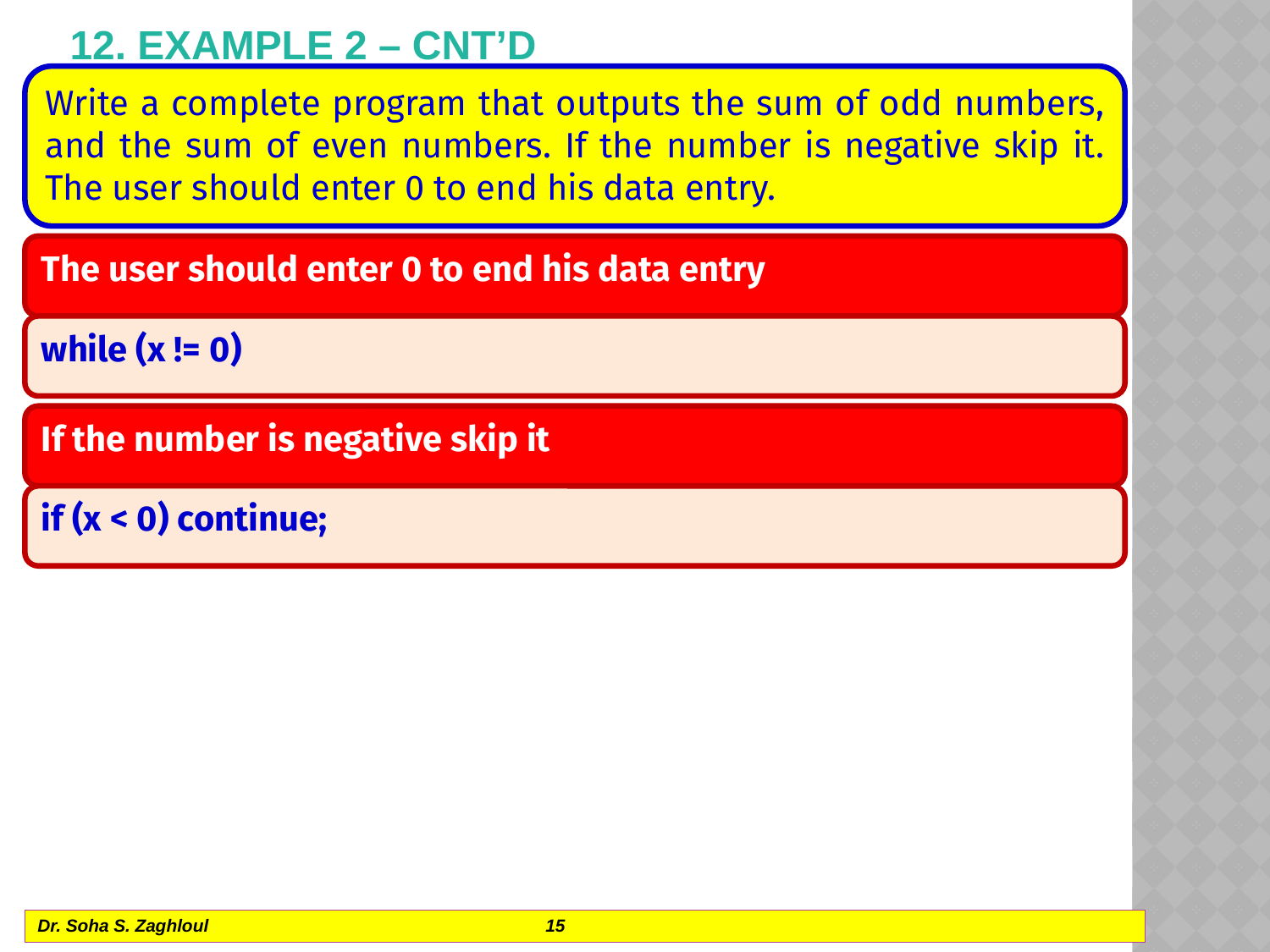

# 12. Example 2 – cnt’d
Write a complete program that outputs the sum of odd numbers, and the sum of even numbers. If the number is negative skip it. The user should enter 0 to end his data entry.
The user should enter 0 to end his data entry
while (x != 0)
If the number is negative skip it
if (x < 0) continue;
Dr. Soha S. Zaghloul			15